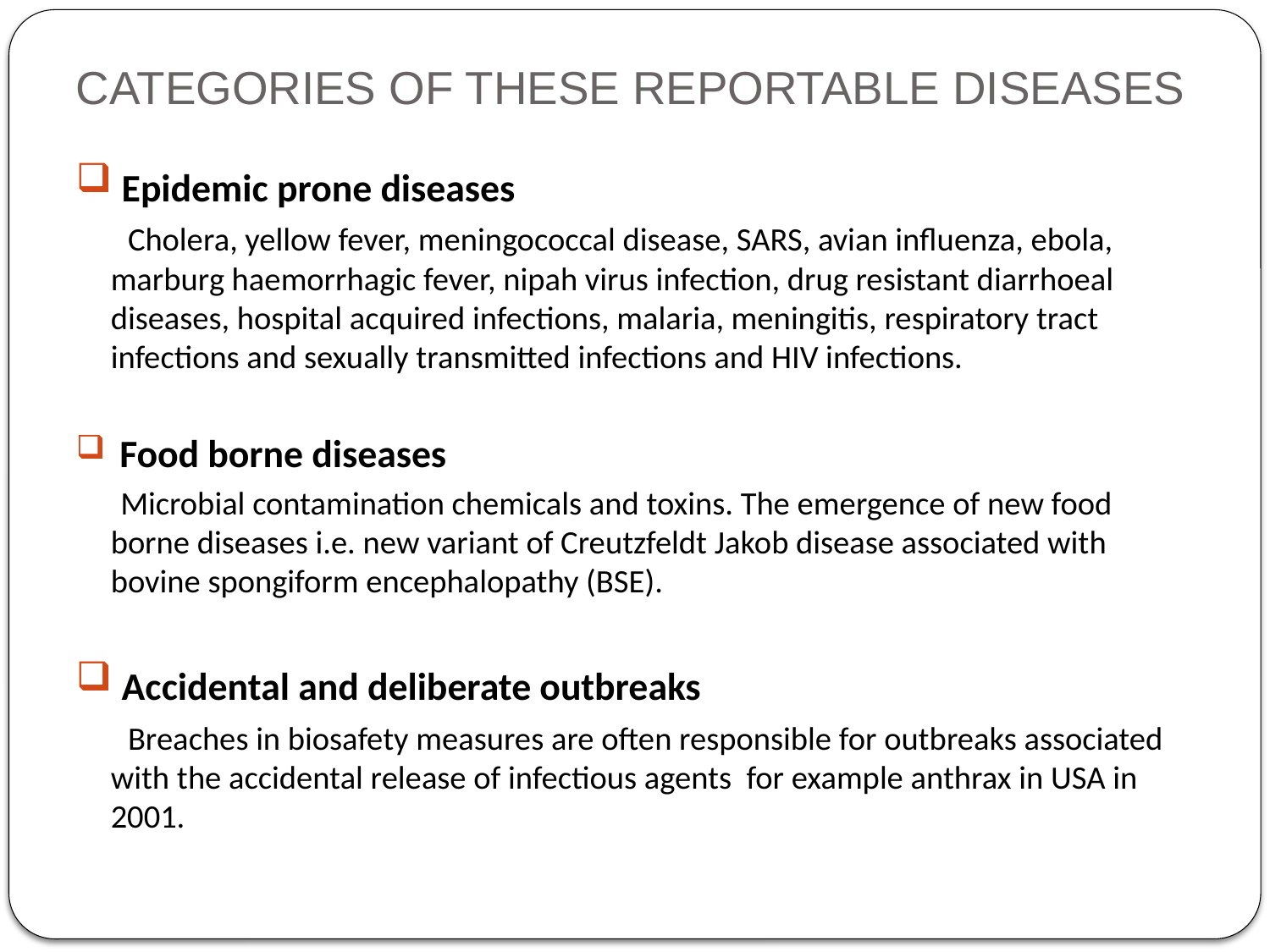

# CATEGORIES OF THESE REPORTABLE DISEASES
 Epidemic prone diseases
       Cholera, yellow fever, meningococcal disease, SARS, avian influenza, ebola, marburg haemorrhagic fever, nipah virus infection, drug resistant diarrhoeal diseases, hospital acquired infections, malaria, meningitis, respiratory tract infections and sexually transmitted infections and HIV infections.

 Food borne diseases
      Microbial contamination chemicals and toxins. The emergence of new food borne diseases i.e. new variant of Creutzfeldt Jakob disease associated with bovine spongiform encephalopathy (BSE).

 Accidental and deliberate outbreaks
       Breaches in biosafety measures are often responsible for outbreaks associated with the accidental release of infectious agents  for example anthrax in USA in 2001.